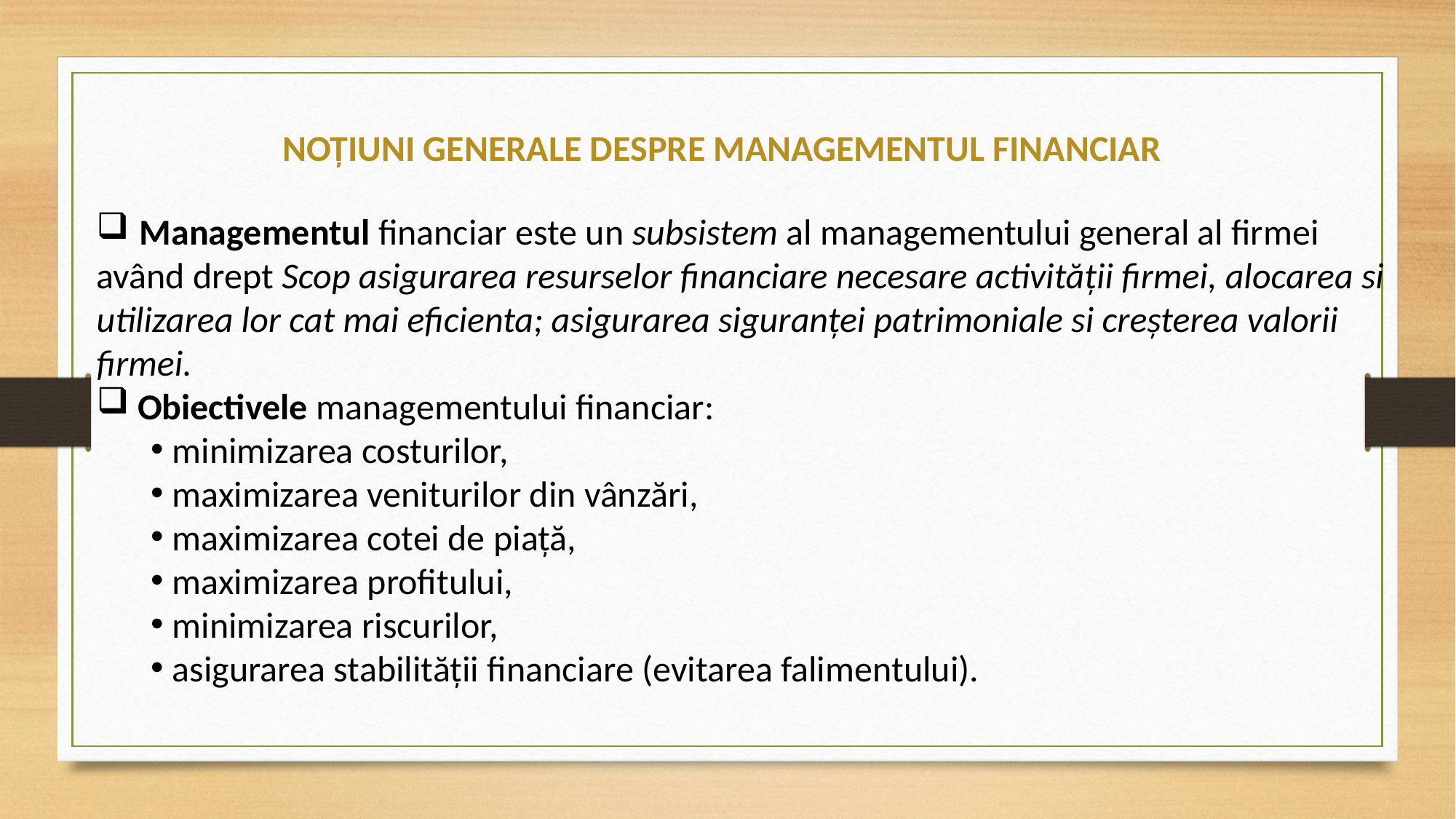

NOȚIUNI GENERALE DESPRE MANAGEMENTUL FINANCIAR
 Managementul financiar este un subsistem al managementului general al firmei având drept Scop asigurarea resurselor financiare necesare activității firmei, alocarea si utilizarea lor cat mai eficienta; asigurarea siguranței patrimoniale si creșterea valorii firmei.
 Obiectivele managementului financiar:
 minimizarea costurilor,
 maximizarea veniturilor din vânzări,
 maximizarea cotei de piaţă,
 maximizarea profitului,
 minimizarea riscurilor,
 asigurarea stabilității financiare (evitarea falimentului).